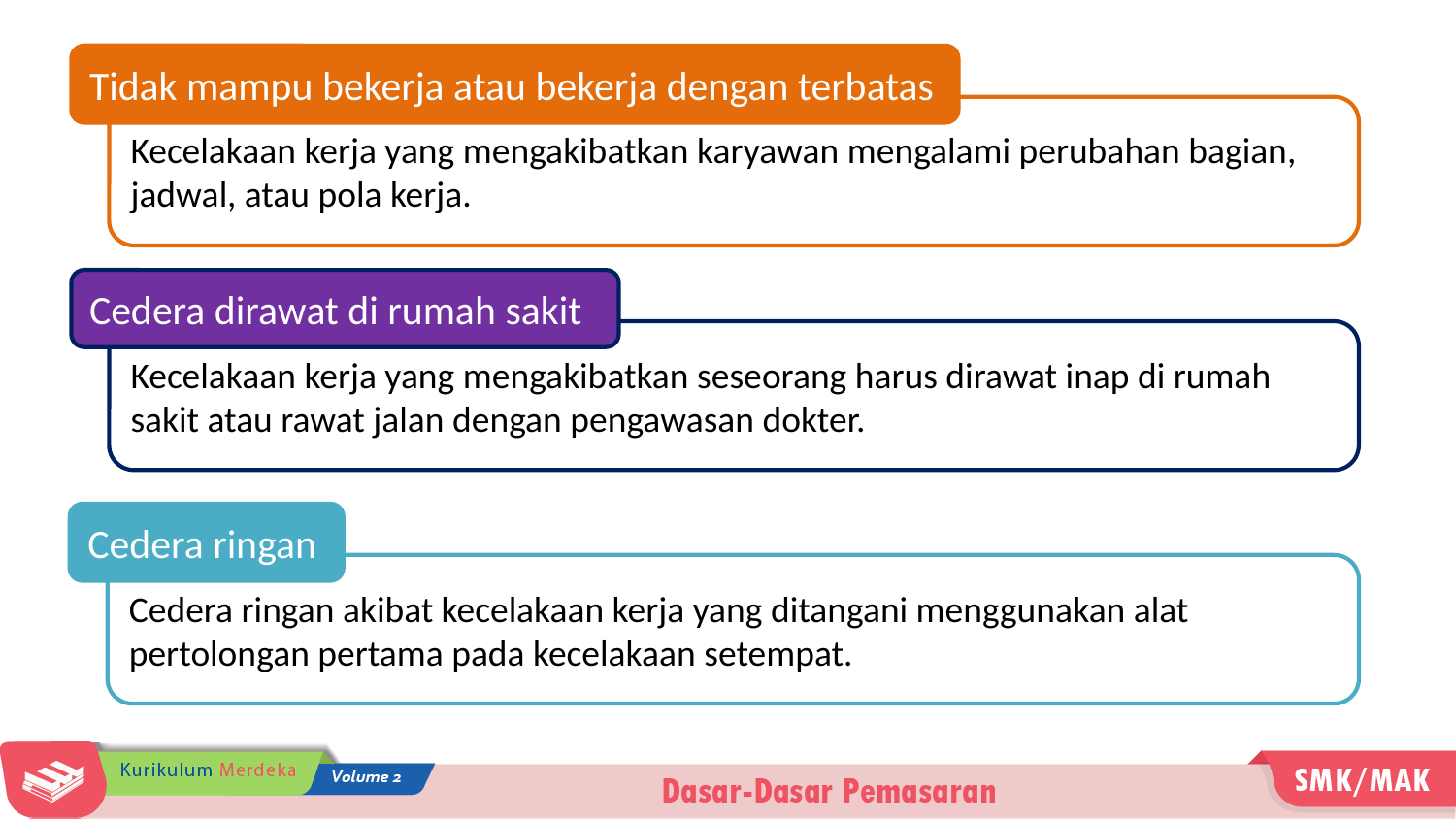

Tidak mampu bekerja atau bekerja dengan terbatas
Kecelakaan kerja yang mengakibatkan karyawan mengalami perubahan bagian, jadwal, atau pola kerja.
Cedera dirawat di rumah sakit
Kecelakaan kerja yang mengakibatkan seseorang harus dirawat inap di rumah sakit atau rawat jalan dengan pengawasan dokter.
Cedera ringan
Cedera ringan akibat kecelakaan kerja yang ditangani menggunakan alat pertolongan pertama pada kecelakaan setempat.